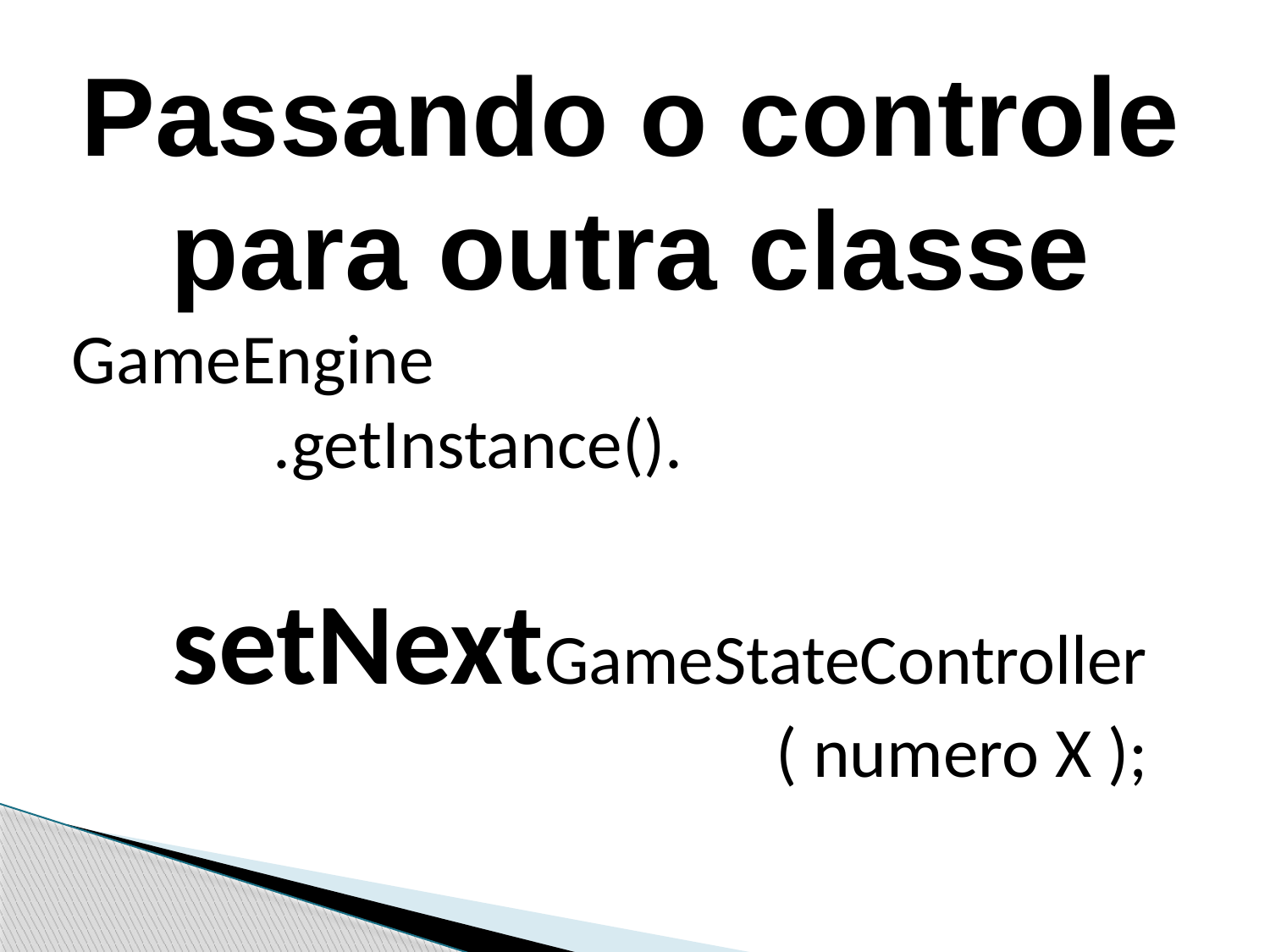

# Passando o controle para outra classe
GameEngine
		.getInstance().

	setNextGameStateController
							( numero X );